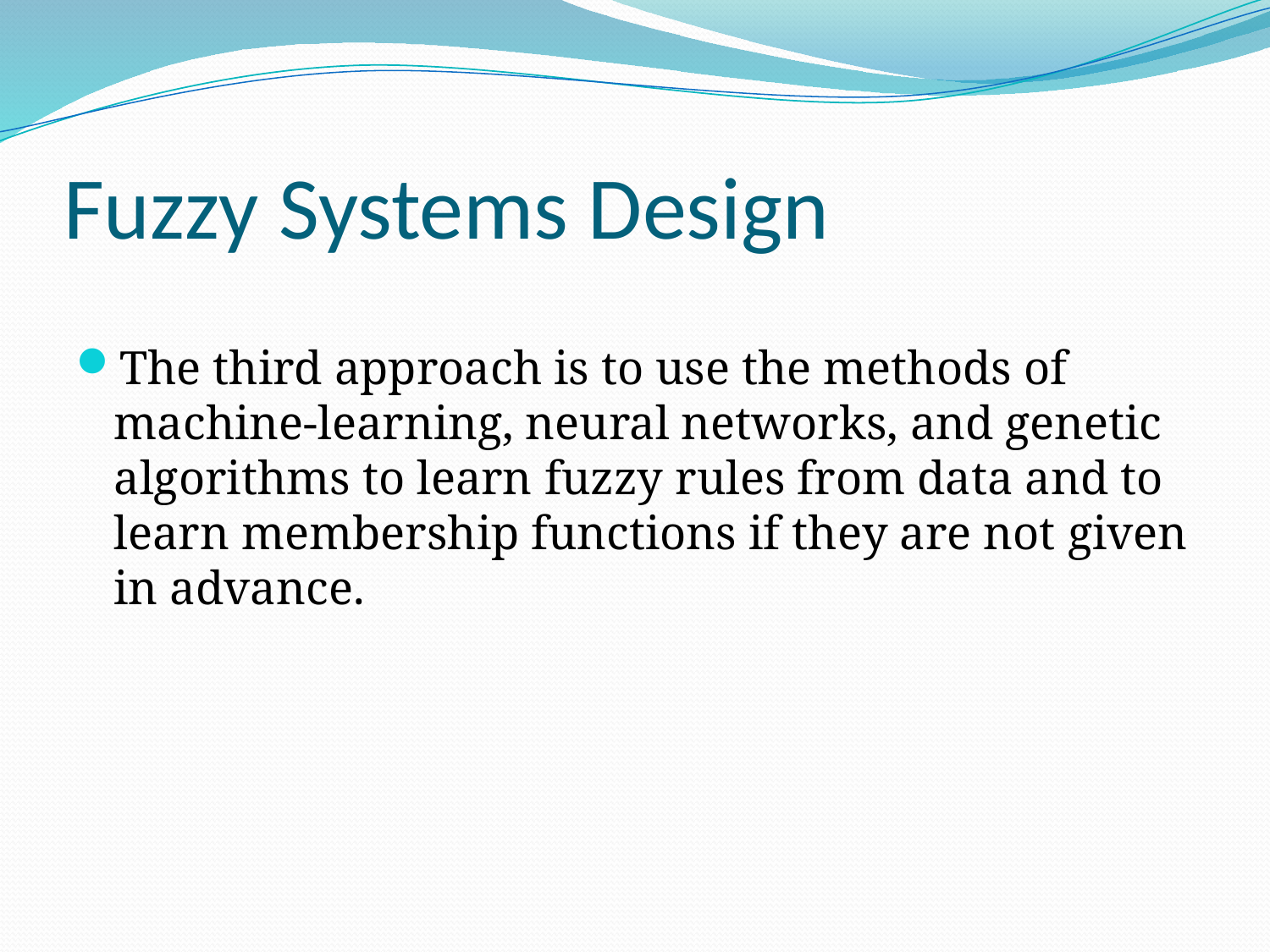

# Fuzzy Systems Design

The third approach is to use the methods of machine-learning, neural networks, and genetic algorithms to learn fuzzy rules from data and to learn membership functions if they are not given in advance.